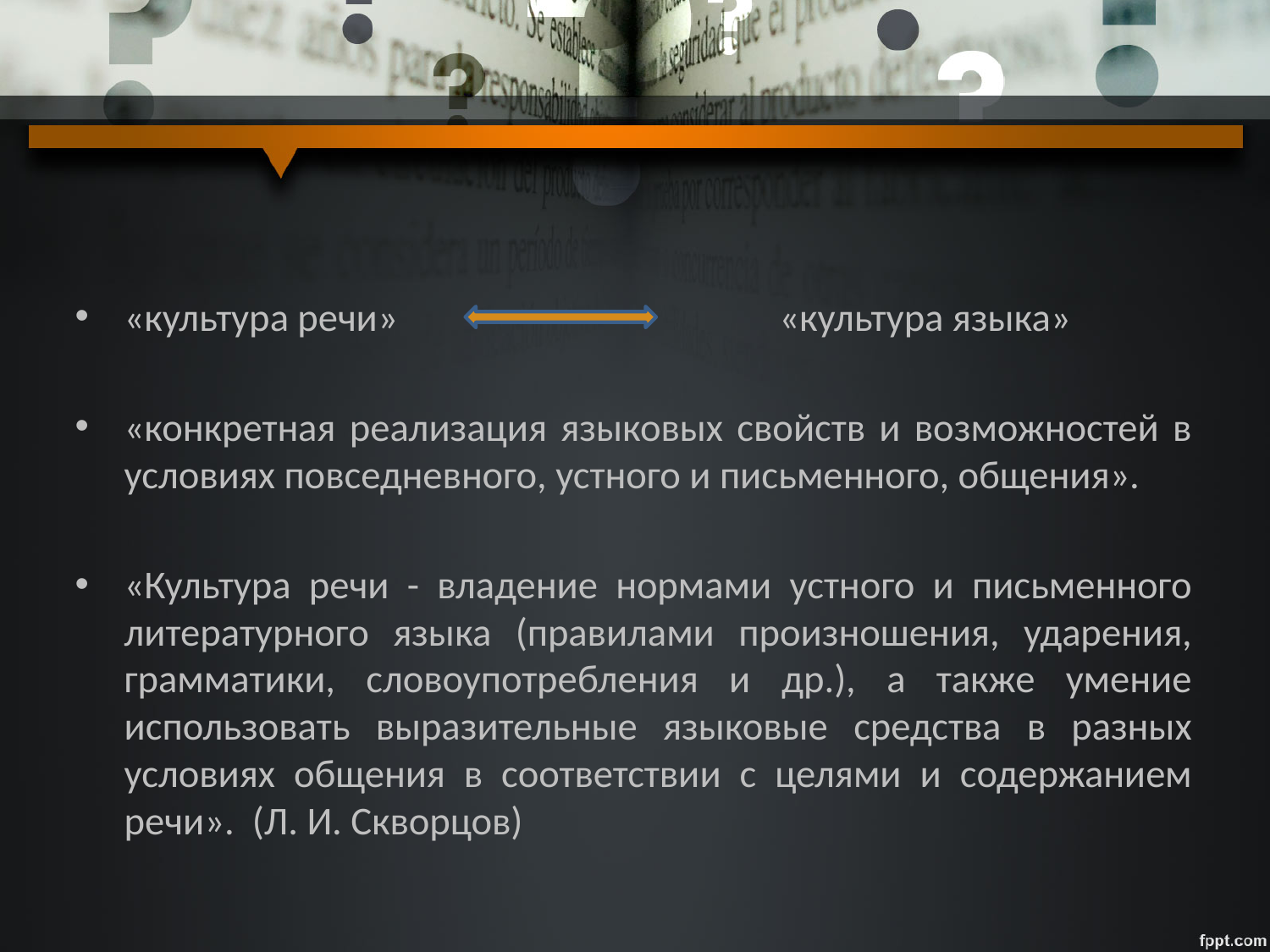

#
«культура речи»                                           «культура языка»

«конкретная реализация языковых свойств и возможностей в условиях повседневного, устного и письменного, общения».

«Культура речи - владение нормами устного и письменного литературного языка (правилами произношения, ударения, грамматики, словоупотребления и др.), а также умение использовать выразительные языковые средства в разных условиях общения в соответствии с целями и содержанием речи».  (Л. И. Скворцов)